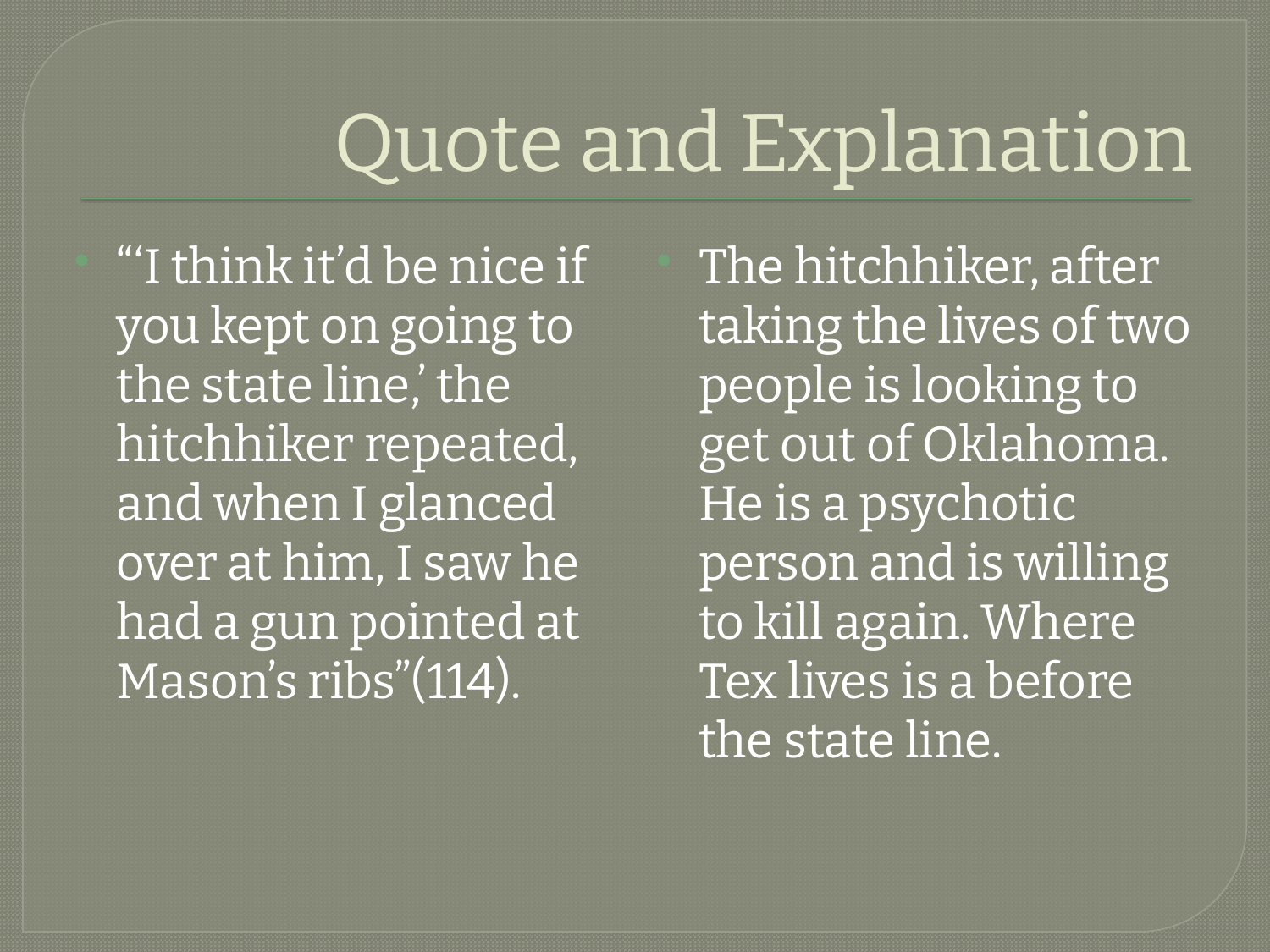

# Quote and Explanation
“‘I think it’d be nice if you kept on going to the state line,’ the hitchhiker repeated, and when I glanced over at him, I saw he had a gun pointed at Mason’s ribs”(114).
The hitchhiker, after taking the lives of two people is looking to get out of Oklahoma. He is a psychotic person and is willing to kill again. Where Tex lives is a before the state line.